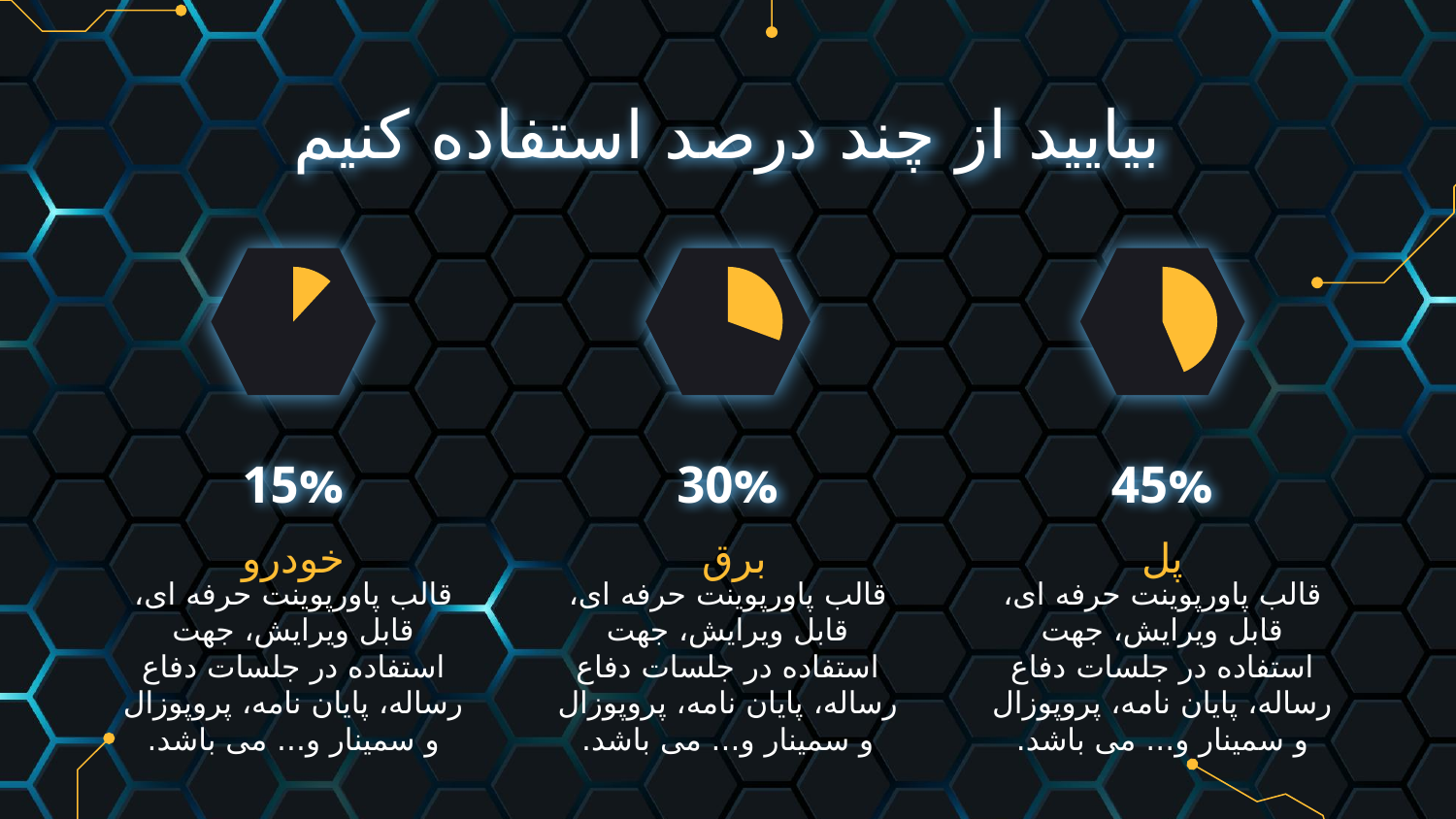

# بیایید از چند درصد استفاده کنیم

15%
30%
45%
خودرو
برق
پل
قالب پاورپوینت حرفه ای، قابل ویرایش، جهت استفاده در جلسات دفاع رساله، پایان نامه، پروپوزال و سمینار و... می باشد.
قالب پاورپوینت حرفه ای، قابل ویرایش، جهت استفاده در جلسات دفاع رساله، پایان نامه، پروپوزال و سمینار و... می باشد.
قالب پاورپوینت حرفه ای، قابل ویرایش، جهت استفاده در جلسات دفاع رساله، پایان نامه، پروپوزال و سمینار و... می باشد.